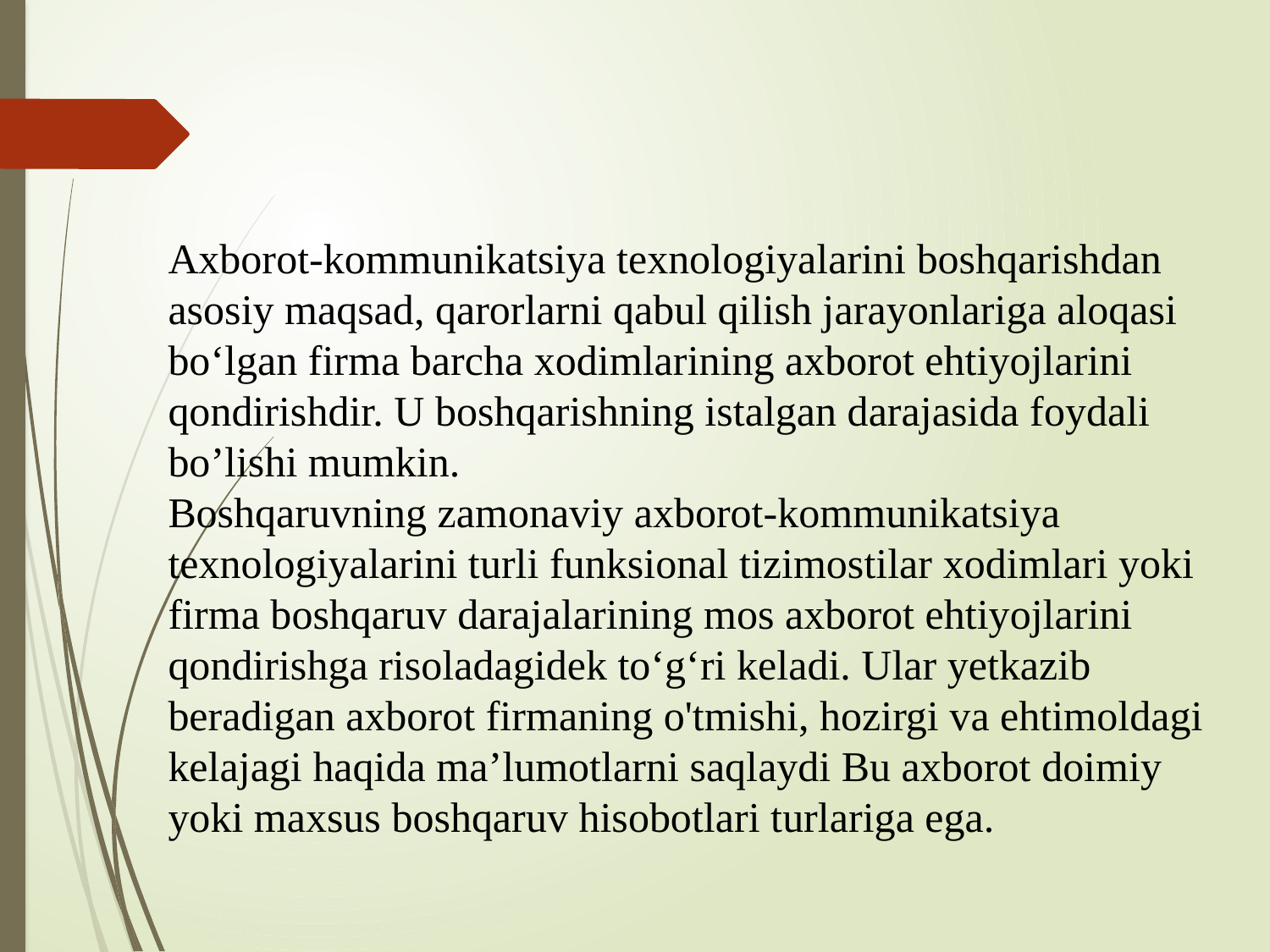

Axborot-kommunikatsiya texnologiyalarini boshqarishdan asosiy maqsad, qarorlarni qabul qilish jarayonlariga aloqasi bo‘lgan firma barcha xodimlarining axborot ehtiyojlarini qondirishdir. U boshqarishning istalgan darajasida foydali bo’lishi mumkin.
Boshqaruvning zamonaviy axborot-kommunikatsiya texnologiyalarini turli funksional tizimostilar xodimlari yoki firma boshqaruv darajalarining mos axborot ehtiyojlarini qondirishga risoladagidek to‘g‘ri keladi. Ular yetkazib beradigan axborot firmaning o'tmishi, hozirgi va ehtimoldagi kelajagi haqida ma’lumotlarni saqlaydi Bu axborot doimiy yoki maxsus boshqaruv hisobotlari turlariga ega.